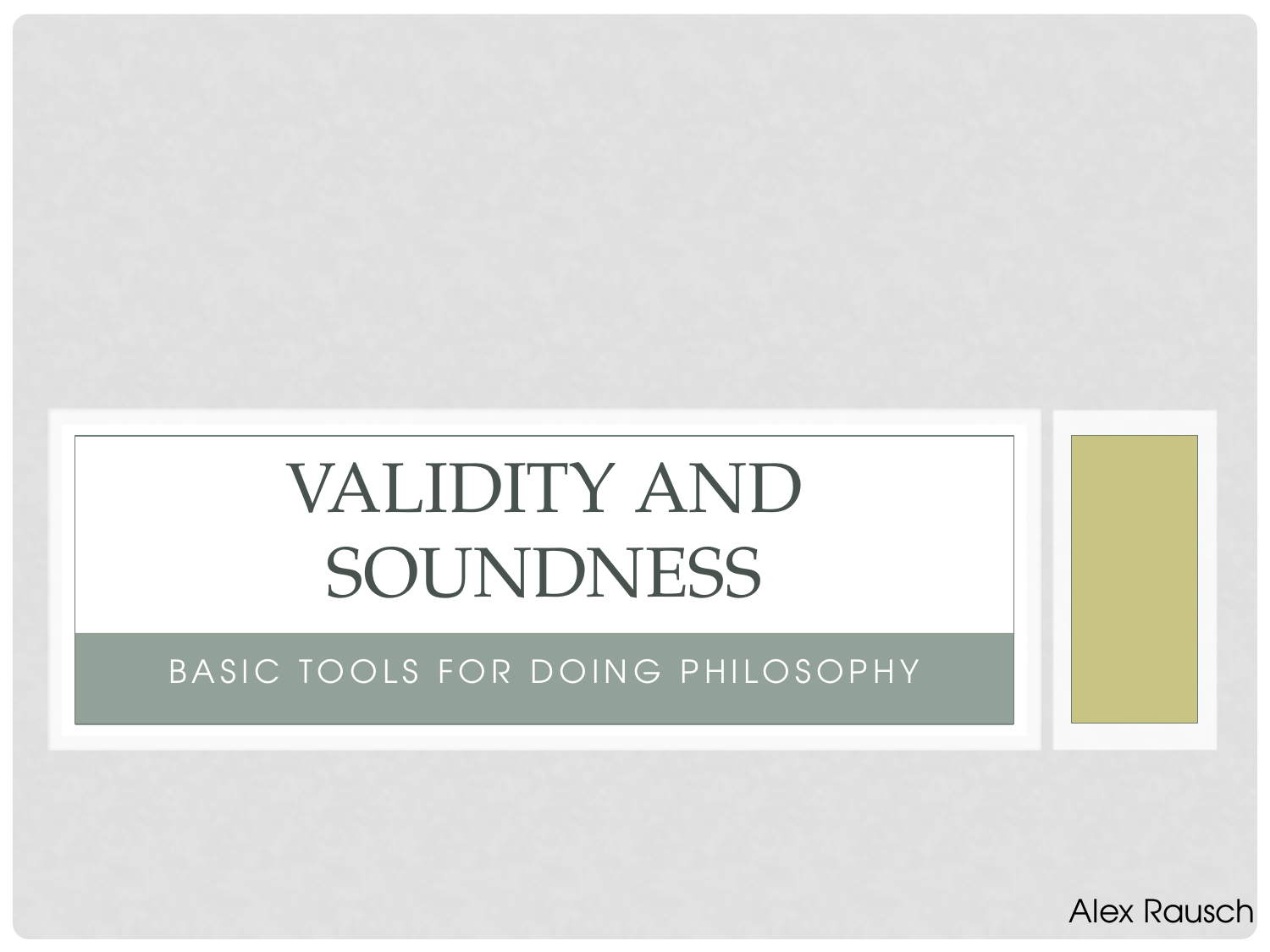

# Validity and soundness
Basic tools for doing philosophy
Alex Rausch